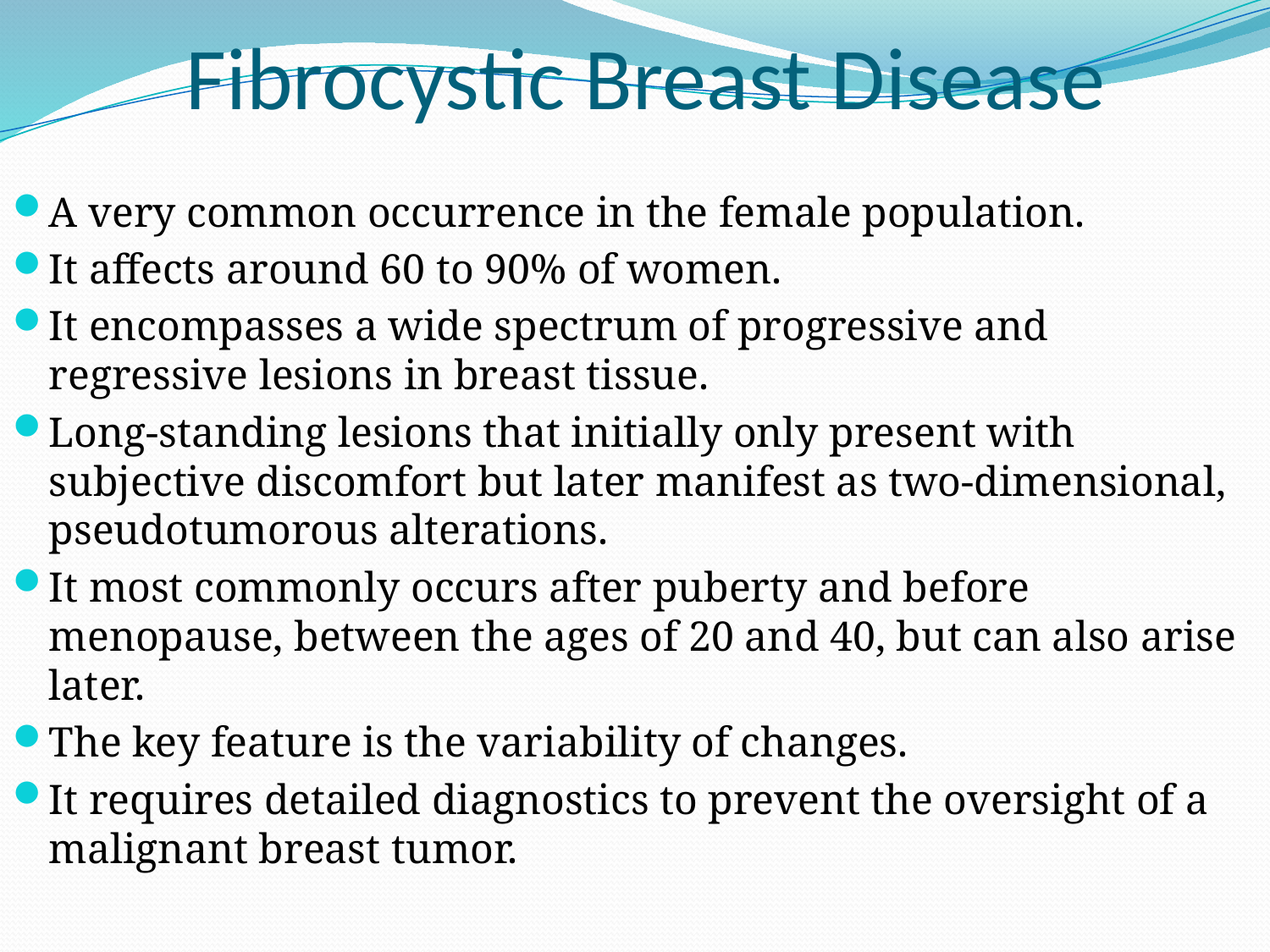

# Fibrocystic Breast Disease
A very common occurrence in the female population.
It affects around 60 to 90% of women.
It encompasses a wide spectrum of progressive and regressive lesions in breast tissue.
Long-standing lesions that initially only present with subjective discomfort but later manifest as two-dimensional, pseudotumorous alterations.
It most commonly occurs after puberty and before menopause, between the ages of 20 and 40, but can also arise later.
The key feature is the variability of changes.
It requires detailed diagnostics to prevent the oversight of a malignant breast tumor.